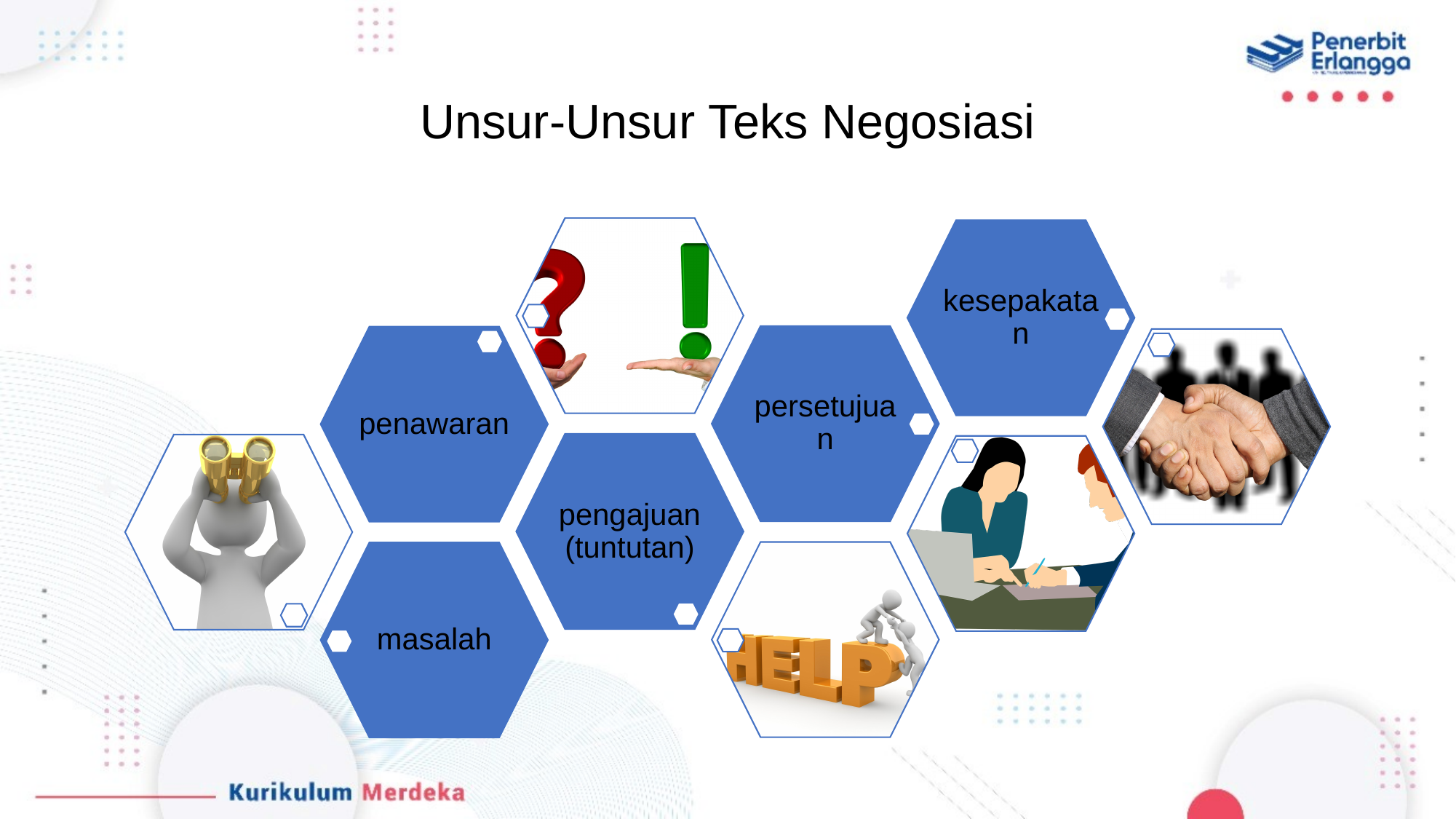

# Unsur-Unsur Teks Negosiasi
masalah
pengajuan (tuntutan)
penawaran
persetujuan
kesepakatan